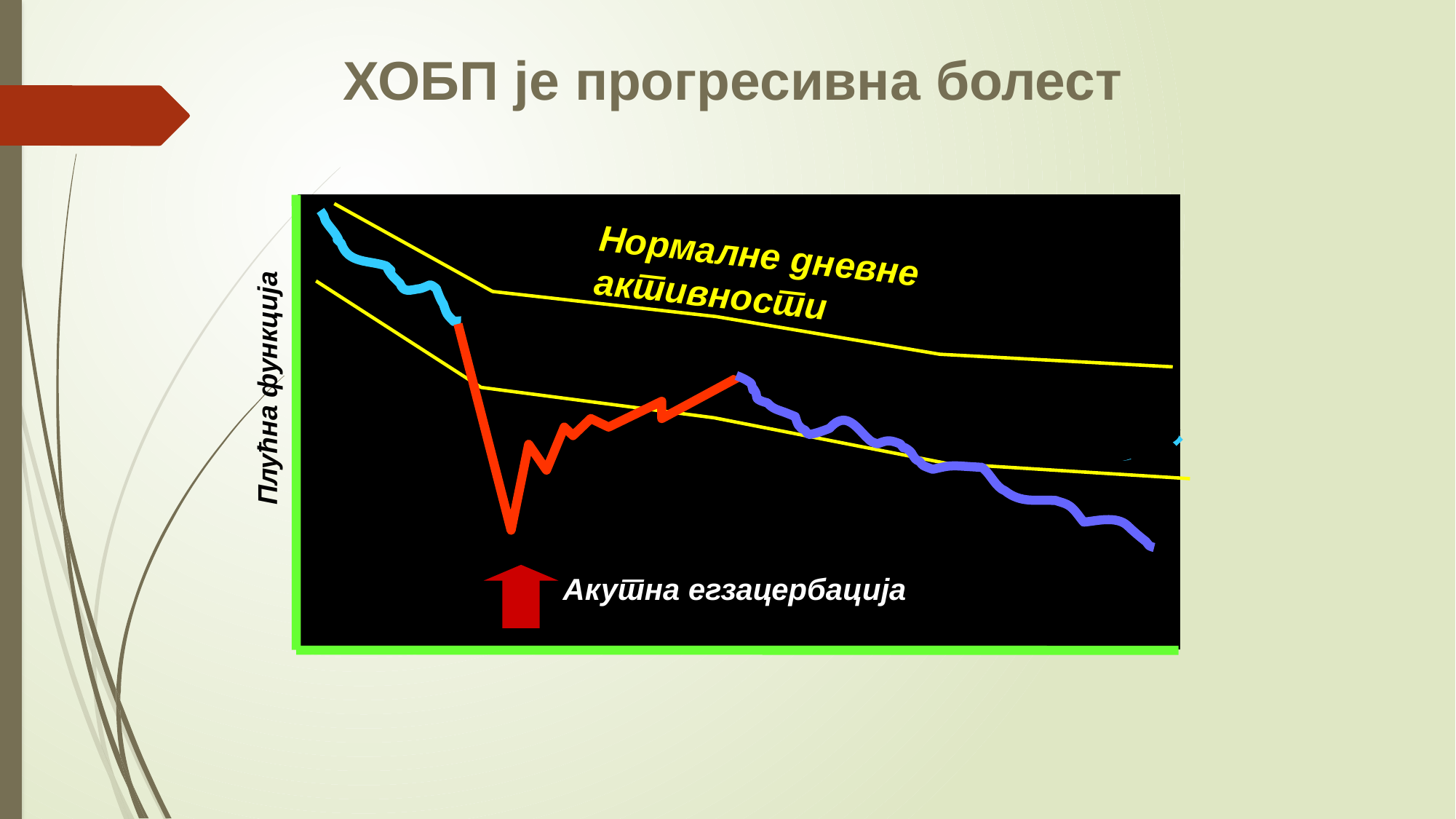

ХОБП је прогресивна болест

Нормалне дневне активности

Акутна егзацербација
Плућна функција